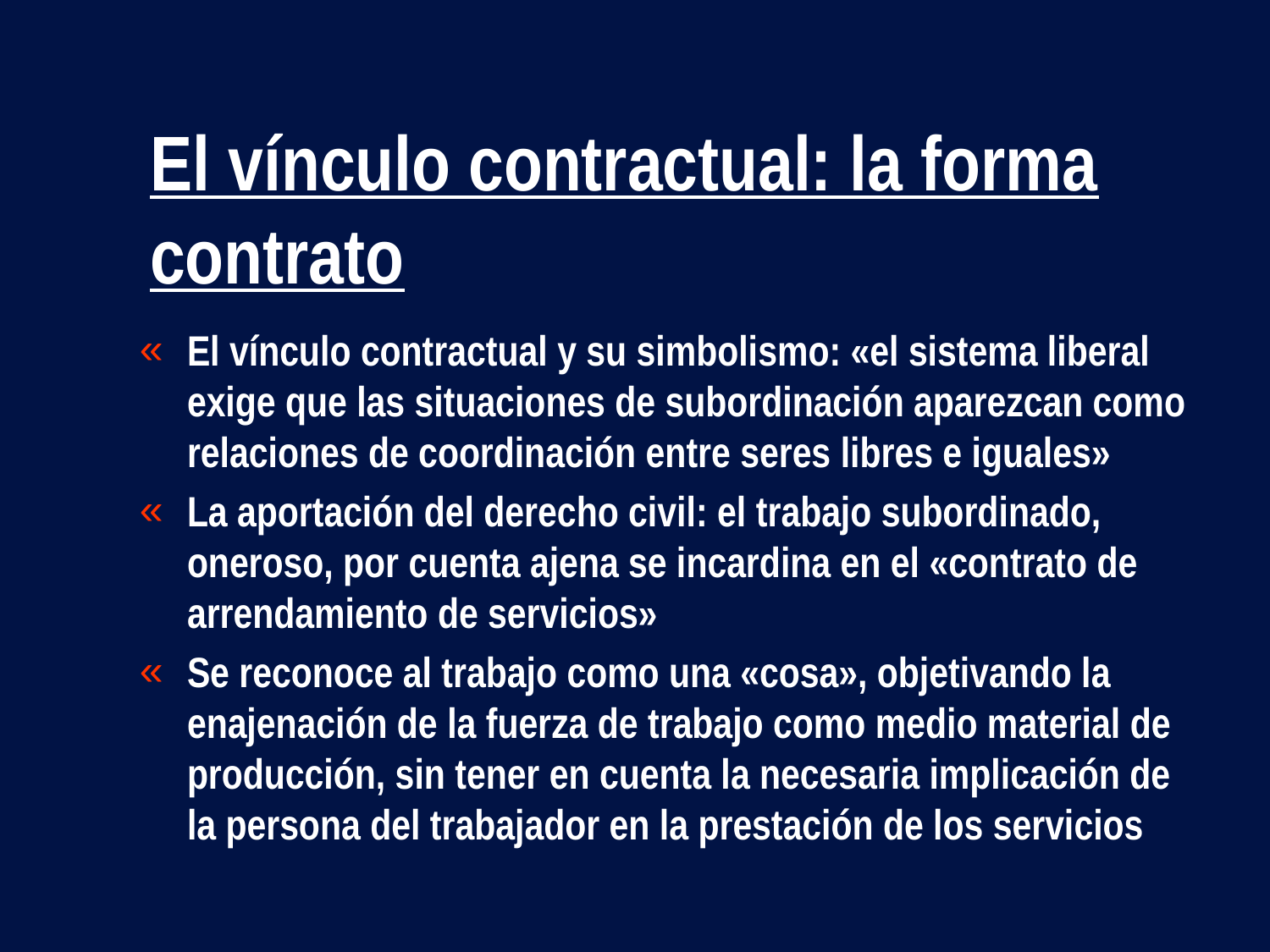

# El vínculo contractual: la forma contrato
El vínculo contractual y su simbolismo: «el sistema liberal exige que las situaciones de subordinación aparezcan como relaciones de coordinación entre seres libres e iguales»
La aportación del derecho civil: el trabajo subordinado, oneroso, por cuenta ajena se incardina en el «contrato de arrendamiento de servicios»
Se reconoce al trabajo como una «cosa», objetivando la enajenación de la fuerza de trabajo como medio material de producción, sin tener en cuenta la necesaria implicación de la persona del trabajador en la prestación de los servicios